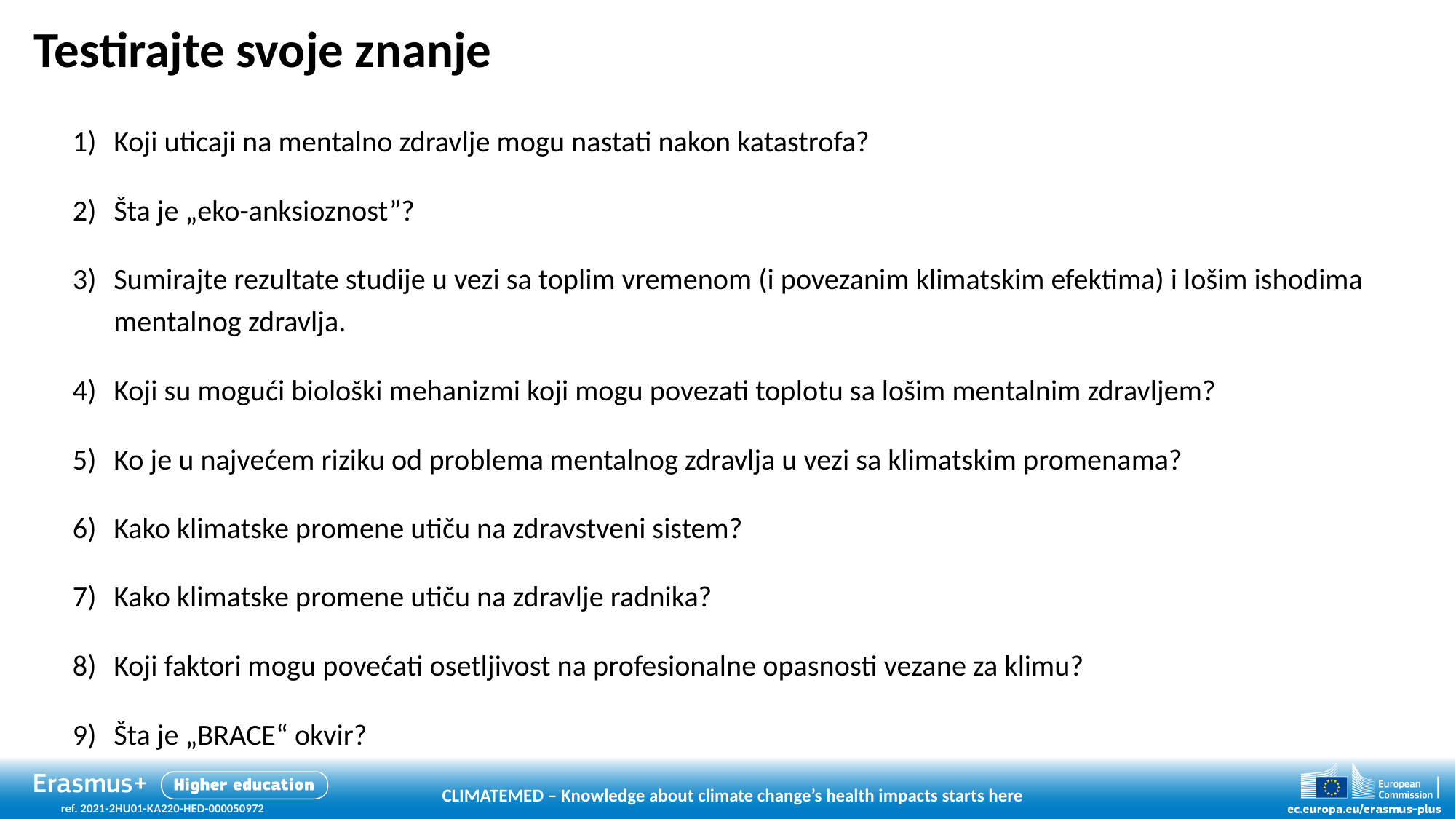

# Testirajte svoje znanje
Koji uticaji na mentalno zdravlje mogu nastati nakon katastrofa?
Šta je „eko-anksioznost”?
Sumirajte rezultate studije u vezi sa toplim vremenom (i povezanim klimatskim efektima) i lošim ishodima mentalnog zdravlja.
Koji su mogući biološki mehanizmi koji mogu povezati toplotu sa lošim mentalnim zdravljem?
Ko je u najvećem riziku od problema mentalnog zdravlja u vezi sa klimatskim promenama?
Kako klimatske promene utiču na zdravstveni sistem?
Kako klimatske promene utiču na zdravlje radnika?
Koji faktori mogu povećati osetljivost na profesionalne opasnosti vezane za klimu?
Šta je „BRACE“ okvir?